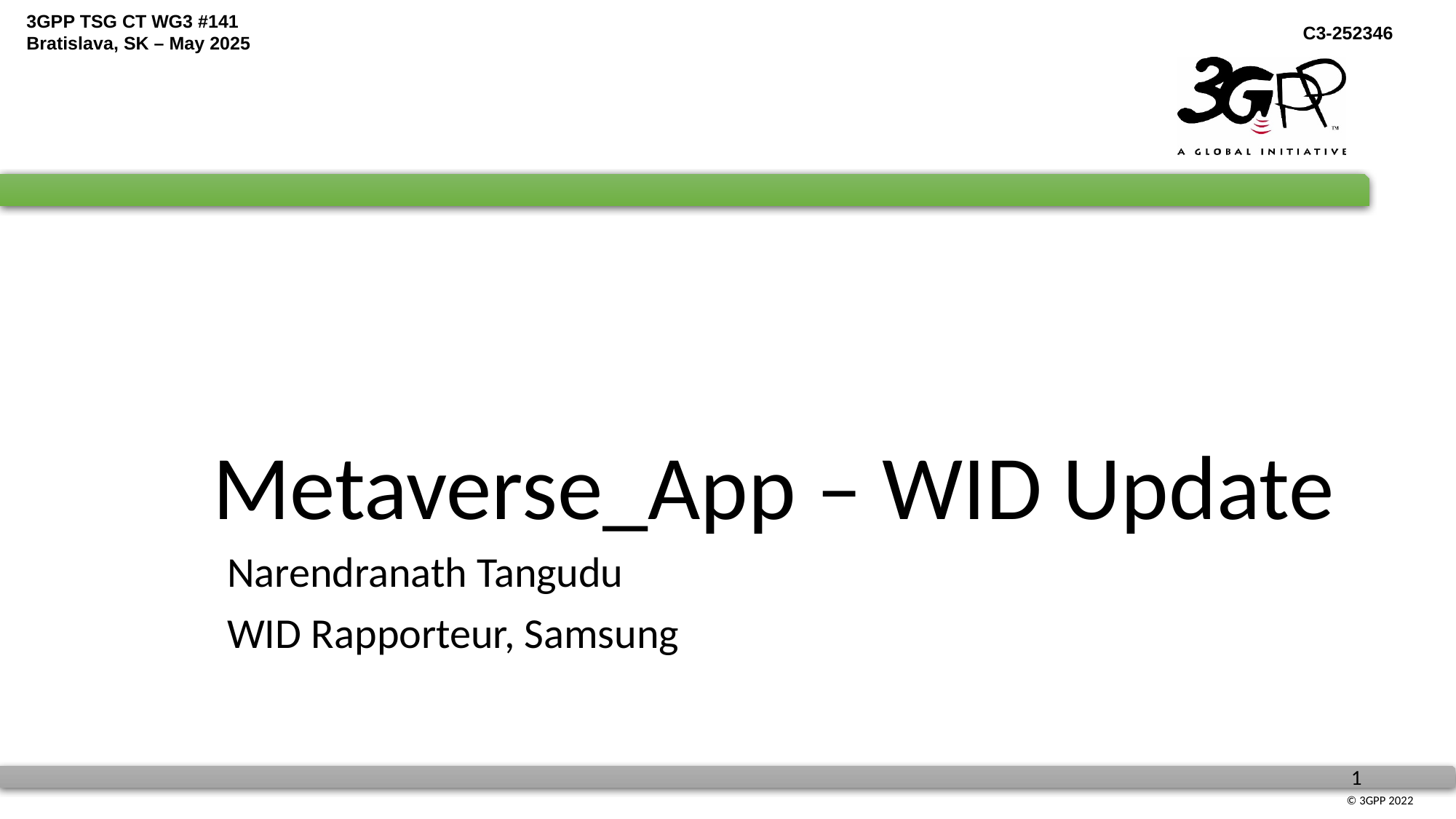

# Metaverse_App – WID Update
Narendranath Tangudu
WID Rapporteur, Samsung